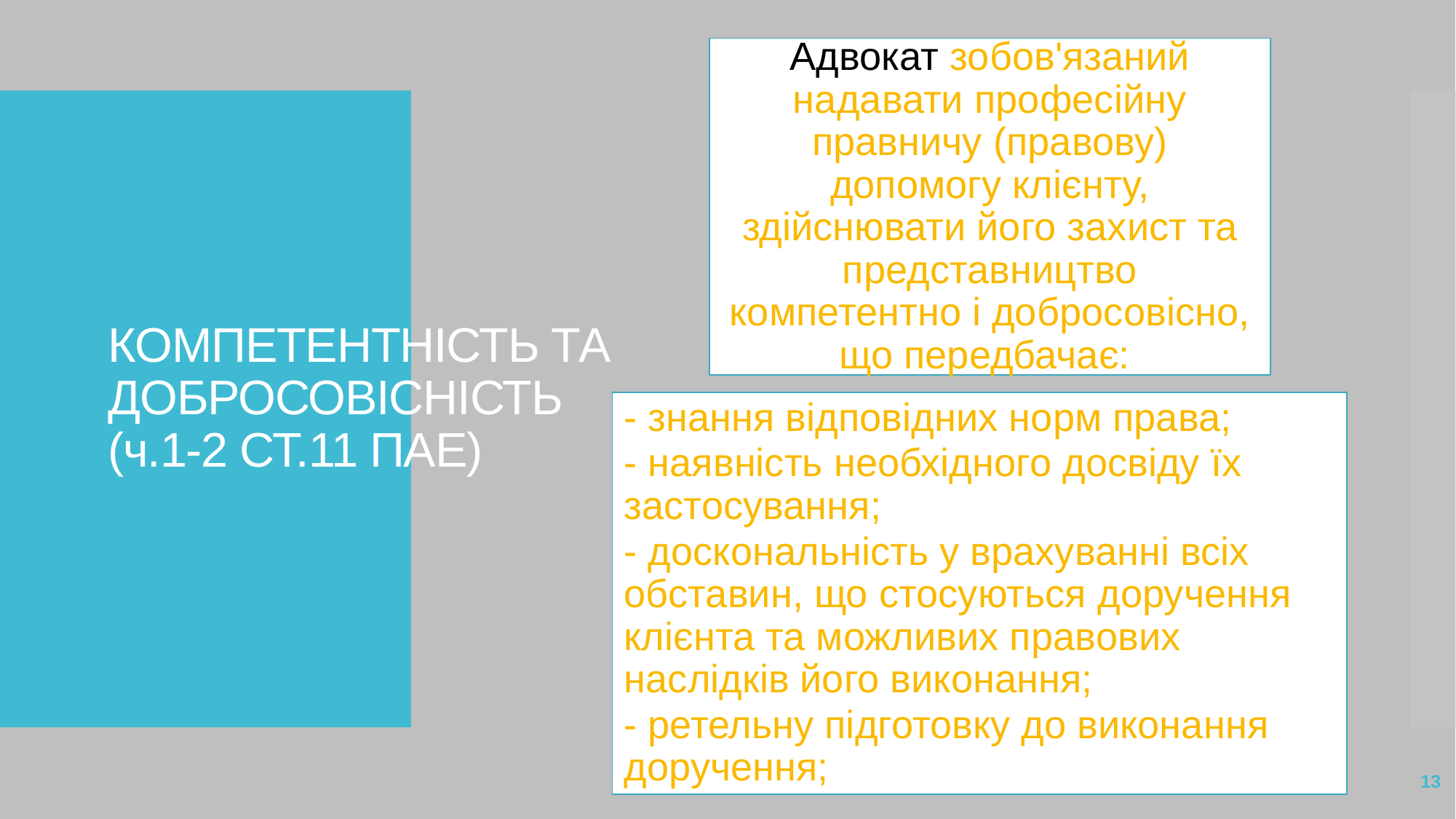

Адвокат зобов'язаний надавати професійну правничу (правову) допомогу клієнту, здійснювати його захист та представництво компетентно і добросовісно, що передбачає:
# КОМПЕТЕНТНІСТЬ ТА ДОБРОСОВІСНІСТЬ (ч.1-2 СТ.11 ПАЕ)
- знання відповідних норм права;
- наявність необхідного досвіду їх застосування;
- доскональність у врахуванні всіх обставин, що стосуються доручення клієнта та можливих правових наслідків його виконання;
- ретельну підготовку до виконання доручення;
13